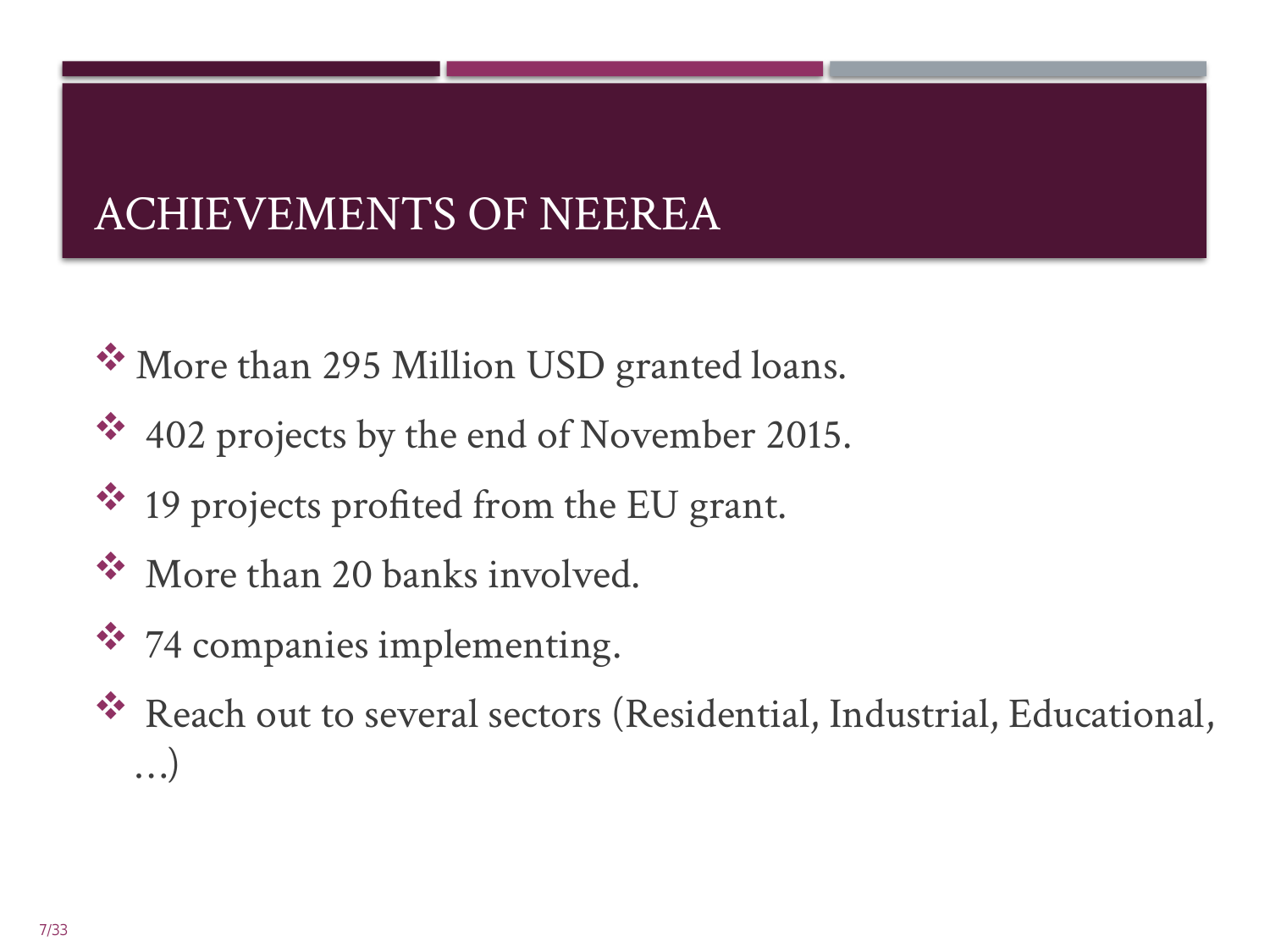

# Achievements of neerea
More than 295 Million USD granted loans.
 402 projects by the end of November 2015.
 19 projects profited from the EU grant.
 More than 20 banks involved.
 74 companies implementing.
 Reach out to several sectors (Residential, Industrial, Educational, …)
7/33